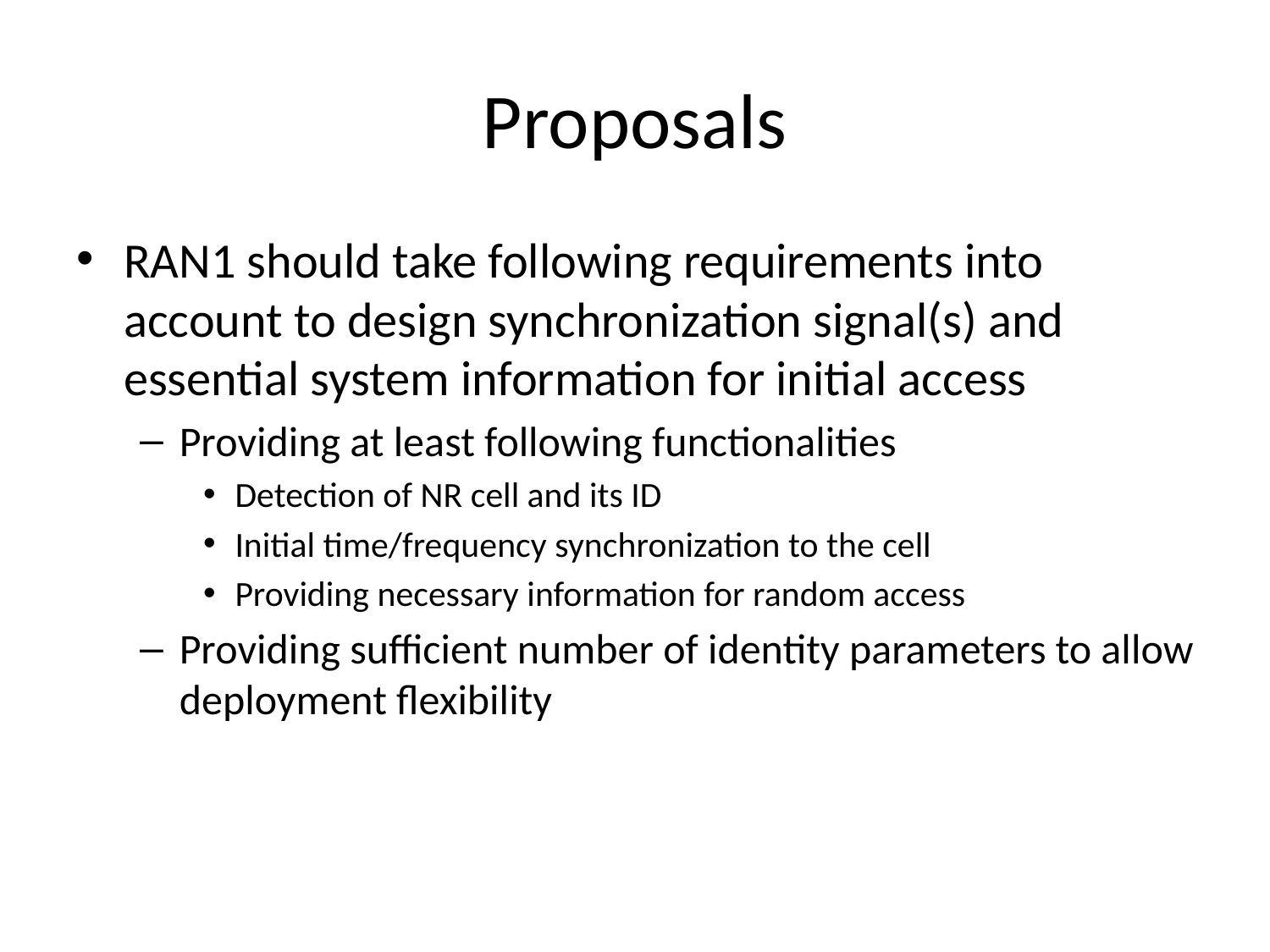

# Proposals
RAN1 should take following requirements into account to design synchronization signal(s) and essential system information for initial access
Providing at least following functionalities
Detection of NR cell and its ID
Initial time/frequency synchronization to the cell
Providing necessary information for random access
Providing sufficient number of identity parameters to allow deployment flexibility